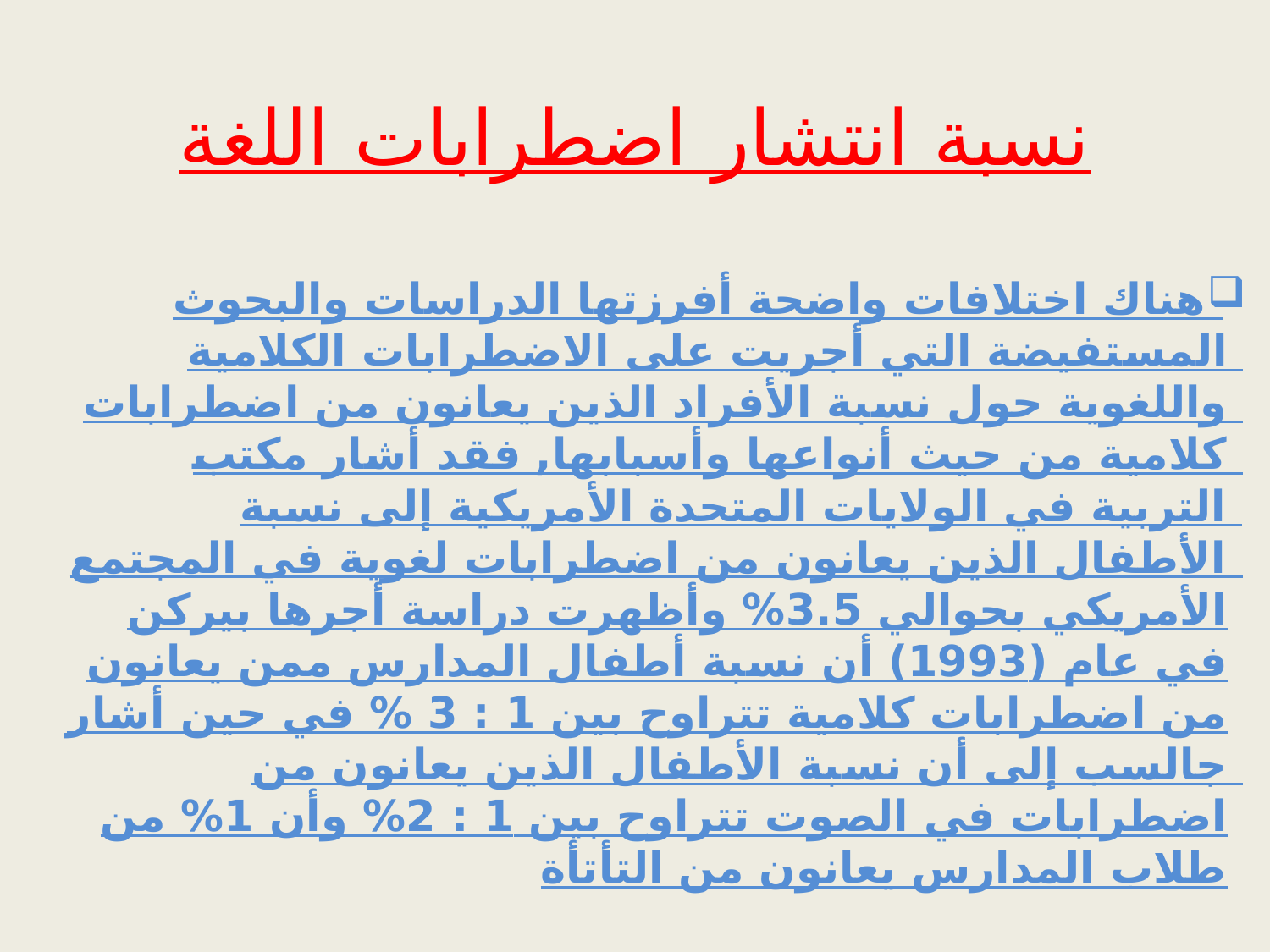

# نسبة انتشار اضطرابات اللغة

هناك اختلافات واضحة أفرزتها الدراسات والبحوث المستفيضة التي أجريت على الاضطرابات الكلامية واللغوية حول نسبة الأفراد الذين يعانون من اضطرابات كلامية من حيث أنواعها وأسبابها, فقد أشار مكتب التربية في الولايات المتحدة الأمريكية إلى نسبة الأطفال الذين يعانون من اضطرابات لغوية في المجتمع الأمريكي بحوالي 3.5% وأظهرت دراسة أجرها بيركن في عام (1993) أن نسبة أطفال المدارس ممن يعانون من اضطرابات كلامية تتراوح بين 1 : 3 % في حين أشار جالسب إلى أن نسبة الأطفال الذين يعانون من اضطرابات في الصوت تتراوح بين 1 : 2% وأن 1% من طلاب المدارس يعانون من التأتأة